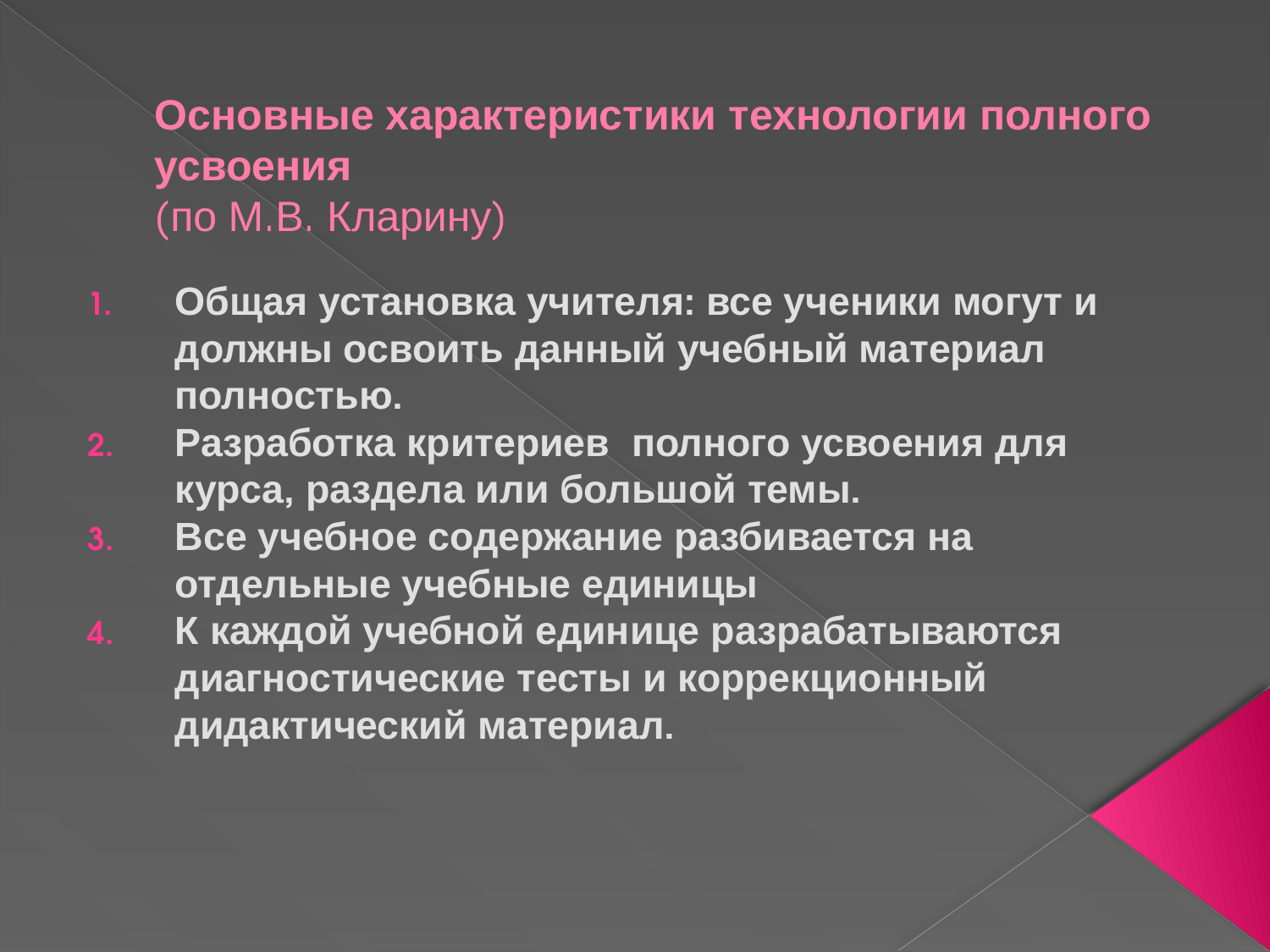

# Основные характеристики технологии полного усвоения (по М.В. Кларину)

Общая установка учителя: все ученики могут и должны освоить данный учебный материал полностью.
Разработка критериев  полного усвоения для курса, раздела или большой темы.
Все учебное содержание разбивается на отдельные учебные единицы
К каждой учебной единице разрабатываются диагностические тесты и коррекционный дидактический материал.